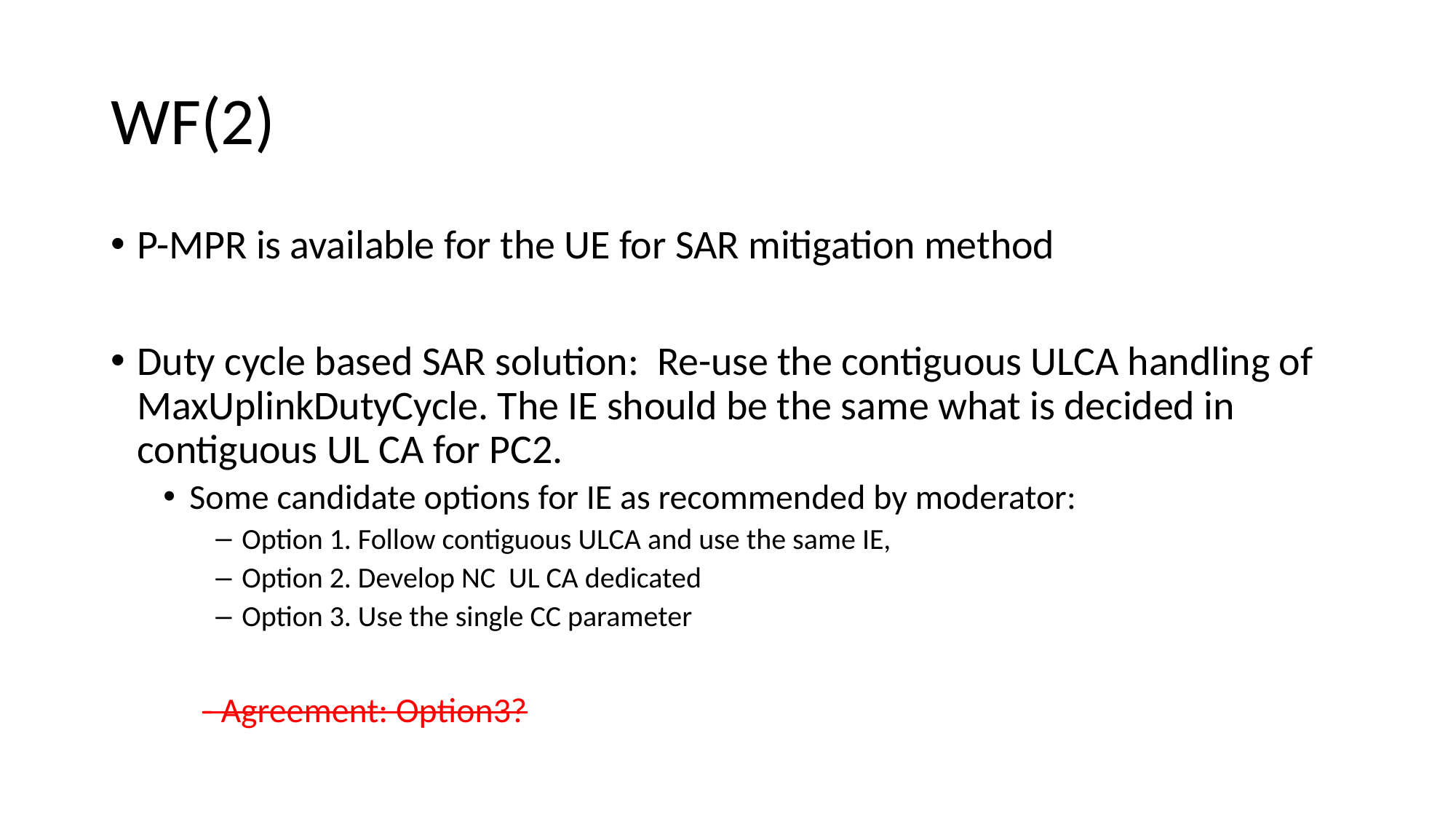

# WF(2)
P-MPR is available for the UE for SAR mitigation method

Duty cycle based SAR solution:  Re-use the contiguous ULCA handling of MaxUplinkDutyCycle. The IE should be the same what is decided in contiguous UL CA for PC2.
Some candidate options for IE as recommended by moderator:
Option 1. Follow contiguous ULCA and use the same IE,
Option 2. Develop NC  UL CA dedicated
Option 3. Use the single CC parameter

     - Agreement: Option3?